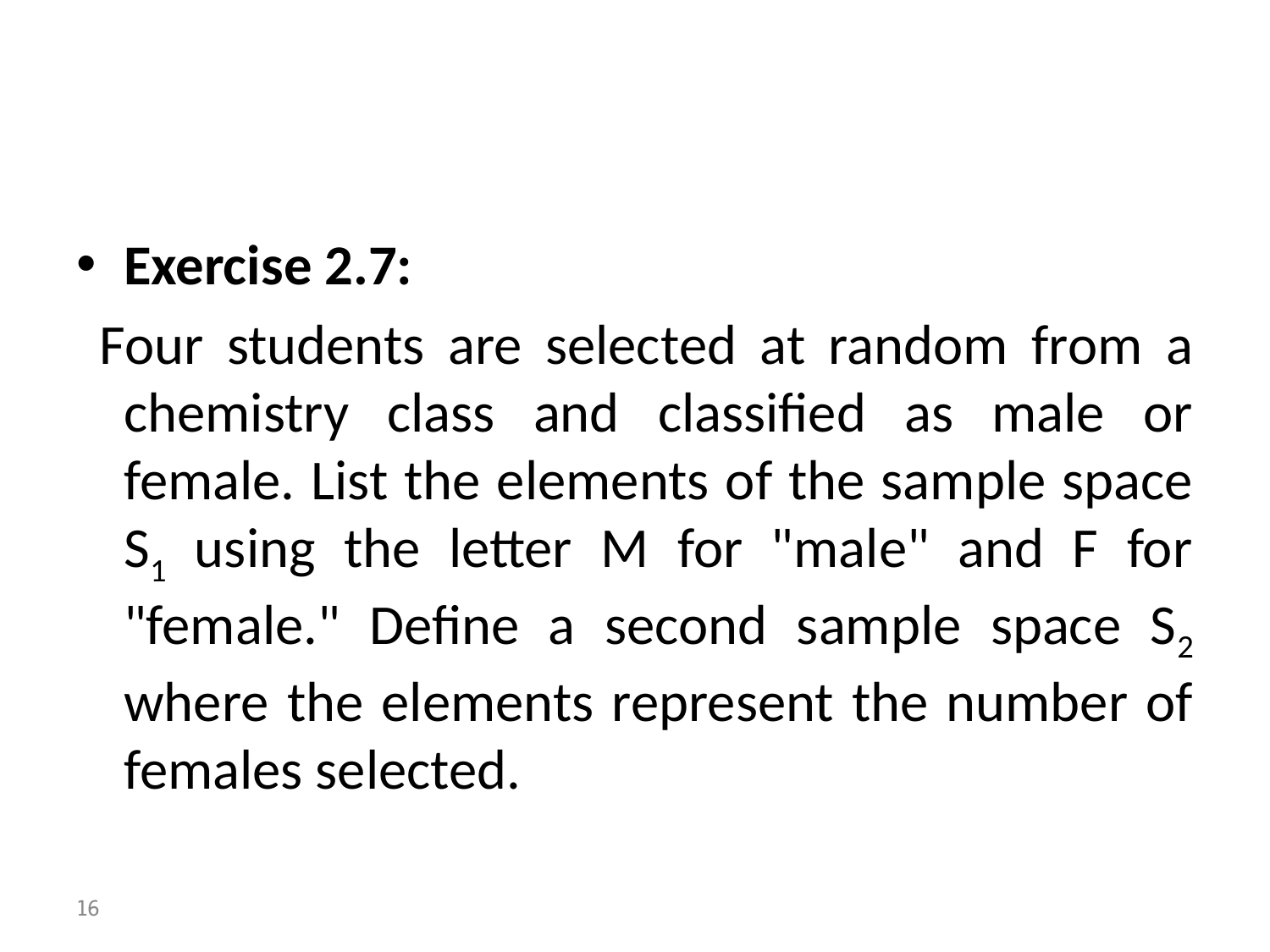

#
Exercise 2.7:
 Four students are selected at random from a chemistry class and classified as male or female. List the elements of the sample space S1 using the letter M for "male" and F for "female." Define a second sample space S2 where the elements represent the number of females selected.
16